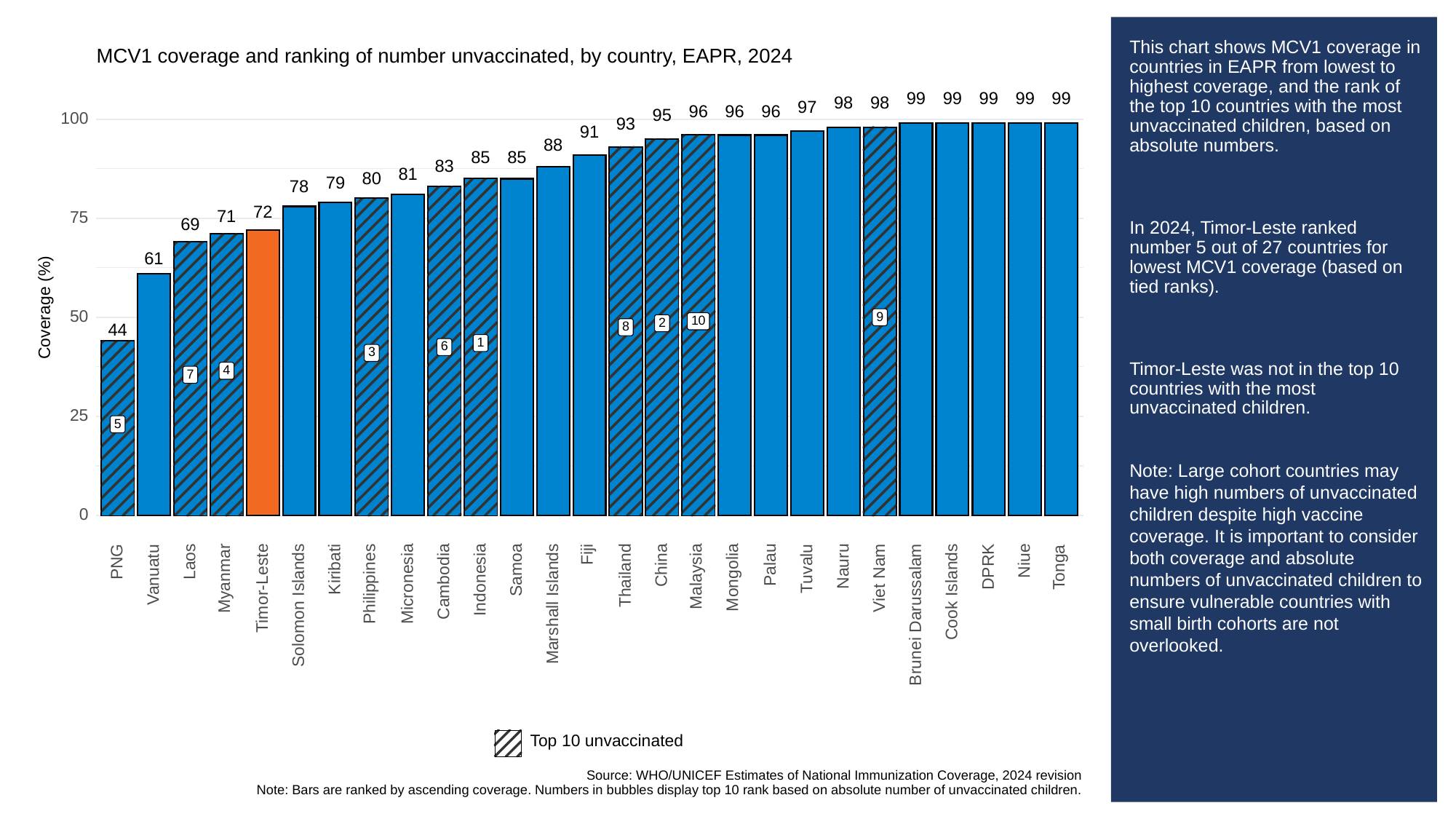

# This chart shows MCV1 coverage in countries in EAPR from lowest to highest coverage, and the rank of the top 10 countries with the most unvaccinated children, based on absolute numbers.

In 2024, Timor-Leste ranked number 5 out of 27 countries for lowest MCV1 coverage (based on tied ranks).

Timor-Leste was not in the top 10 countries with the most unvaccinated children.

Note: Large cohort countries may have high numbers of unvaccinated children despite high vaccine coverage. It is important to consider both coverage and absolute numbers of unvaccinated children to ensure vulnerable countries with small birth cohorts are not overlooked.

MCV1 coverage and ranking of number unvaccinated, by country, EAPR, 2024
99
99
99
99
99
98
98
97
96
96
96
95
100
93

91

88

85
85

83

81
80

79

78

72

71
75

69

61

Coverage (%)

50
9

10

2

8

44

1

6

3

4

7

25

5

0

Fiji
Niue
PNG
Laos
Palau
China
Tonga
Nauru
DPRK
Tuvalu
Kiribati
Samoa
Vanuatu
Malaysia
Thailand
Mongolia
Myanmar
Viet Nam
Indonesia
Cambodia
Philippines
Micronesia
Timor-Leste
Cook Islands
Marshall Islands
Solomon Islands
Brunei Darussalam

Top 10 unvaccinated

Source: WHO/UNICEF Estimates of National Immunization Coverage, 2024 revision
Note: Bars are ranked by ascending coverage. Numbers in bubbles display top 10 rank based on absolute number of unvaccinated children.